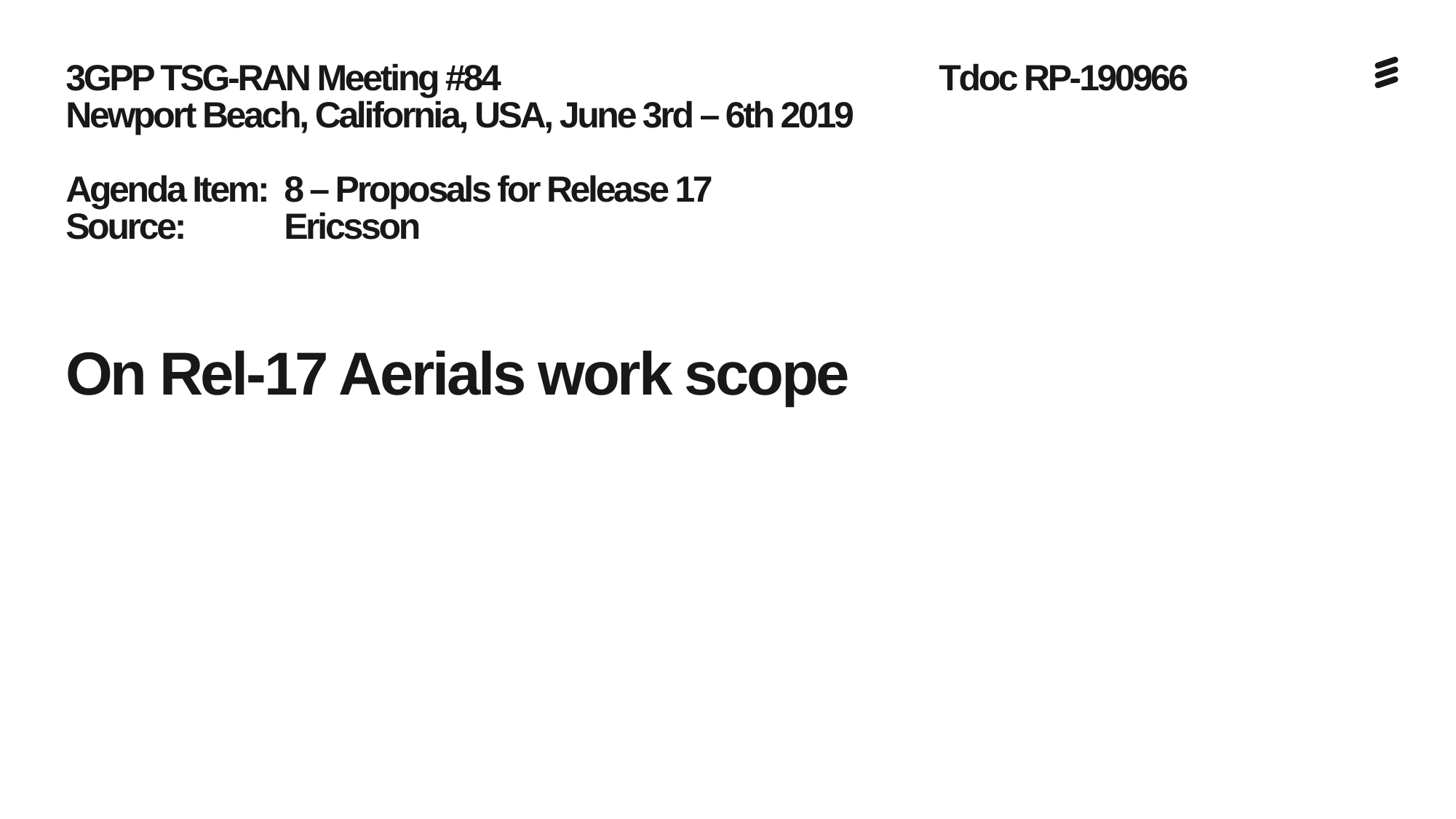

# 3GPP TSG-RAN Meeting #84					Tdoc RP-190966 Newport Beach, California, USA, June 3rd – 6th 2019   Agenda Item:	8 – Proposals for Release 17 Source:	Ericsson On Rel-17 Aerials work scope